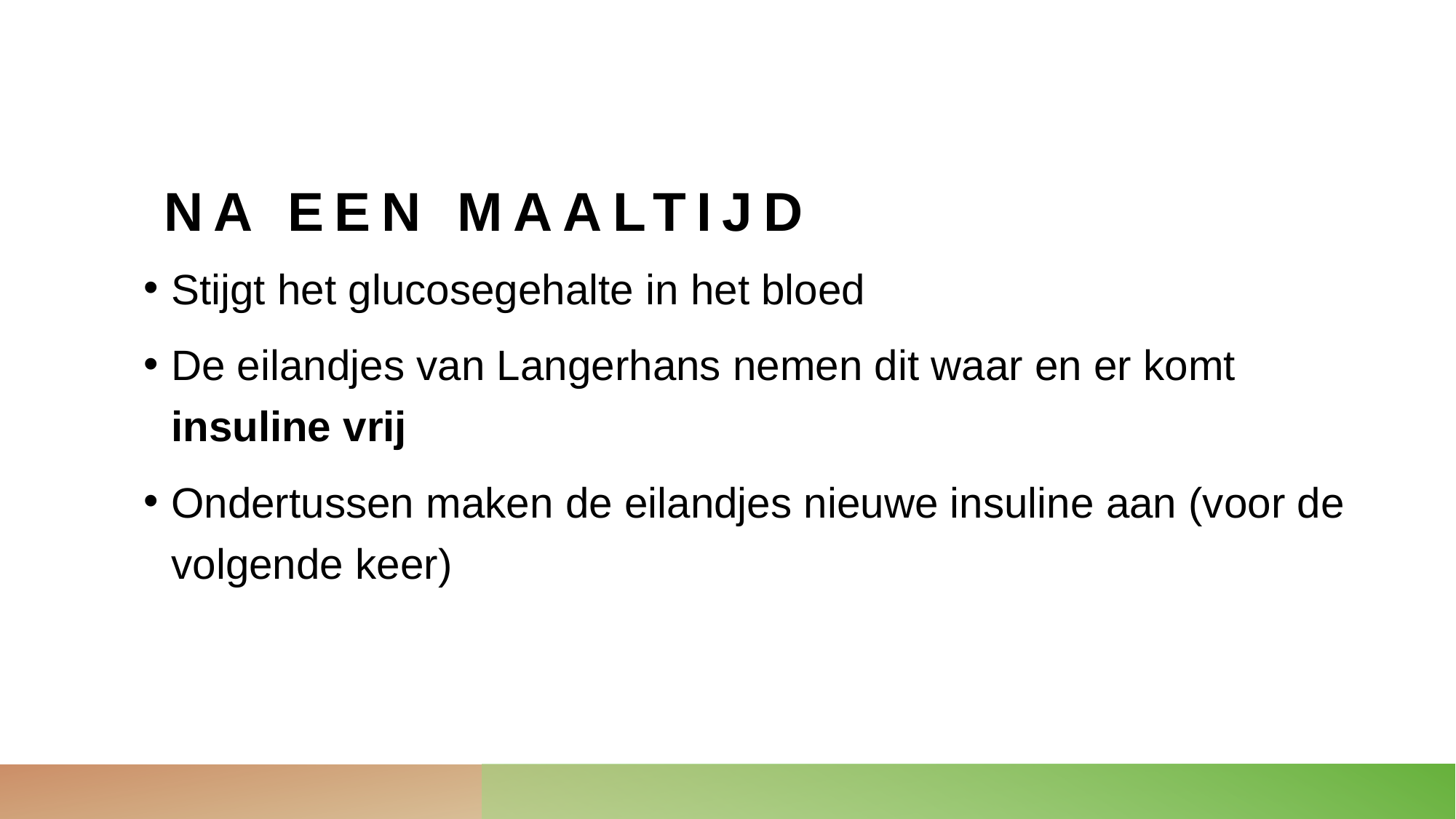

# Na een maaltijd
Stijgt het glucosegehalte in het bloed
De eilandjes van Langerhans nemen dit waar en er komt insuline vrij
Ondertussen maken de eilandjes nieuwe insuline aan (voor de volgende keer)